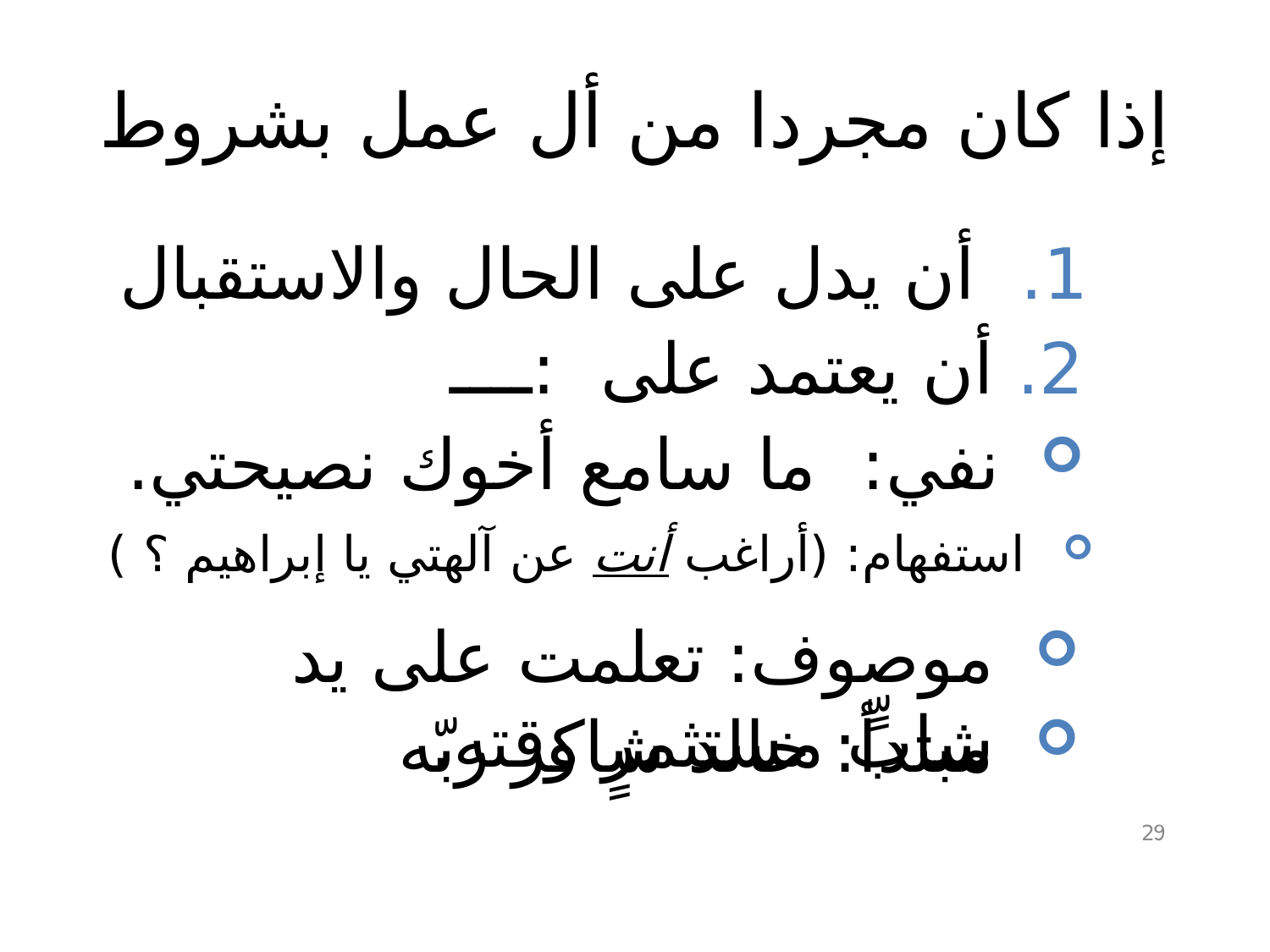

# إذا كان مجردا من أل عمل بشروط
1.  أن يدل على الحال والاستقبال
2. أن يعتمد على  :ــــ
نفي:  ما سامع أخوك نصيحتي.
استفهام: (أراغب أنت عن آلهتي يا إبراهيم ؟ )
موصوف: تعلمت على يد شابٍّ مستثمرٍ وقته.
مبتدأ: خالد شاكر ربّه
29